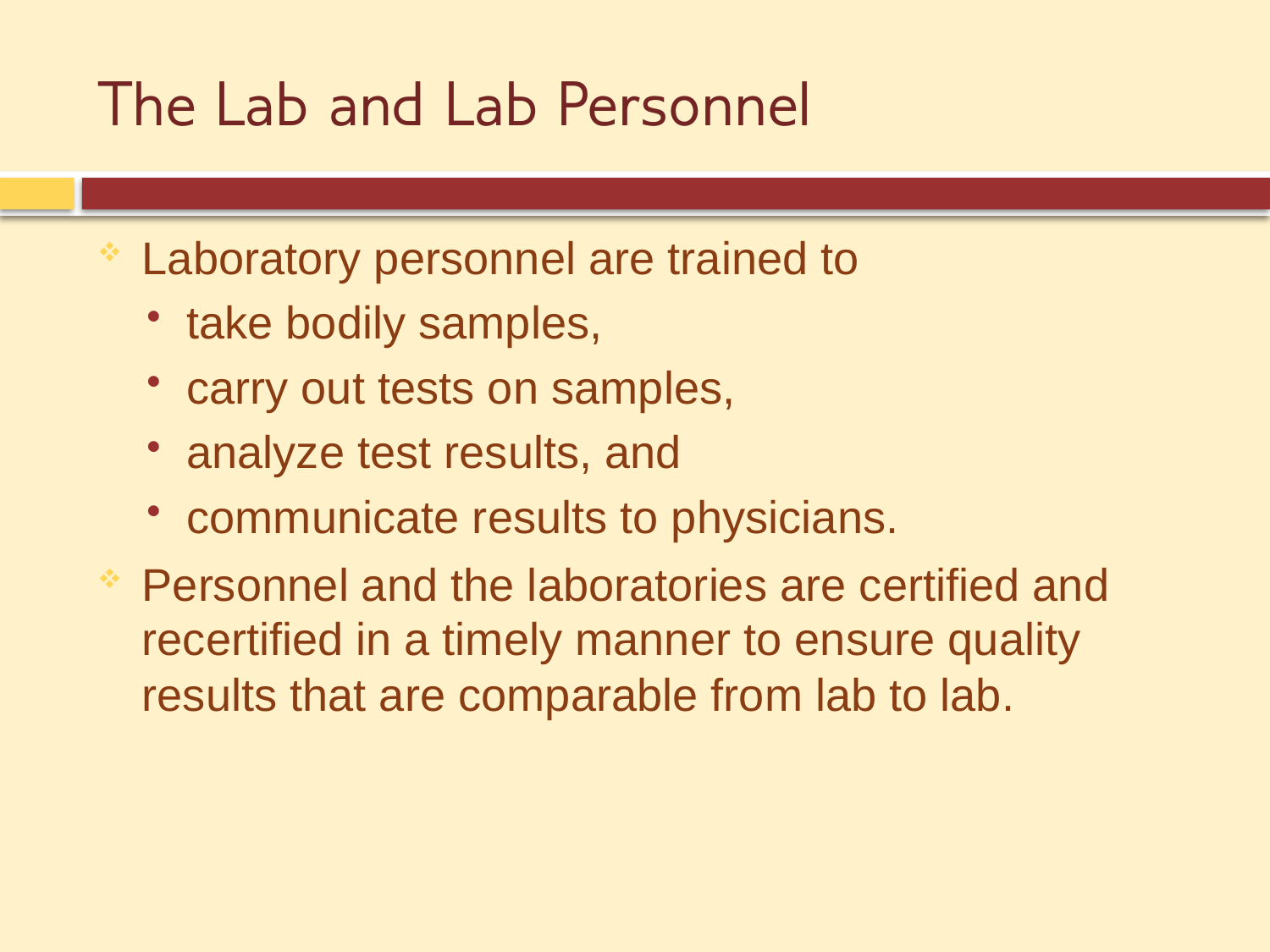

# The Lab and Lab Personnel
Laboratory personnel are trained to
take bodily samples,
carry out tests on samples,
analyze test results, and
communicate results to physicians.
Personnel and the laboratories are certified and recertified in a timely manner to ensure quality results that are comparable from lab to lab.